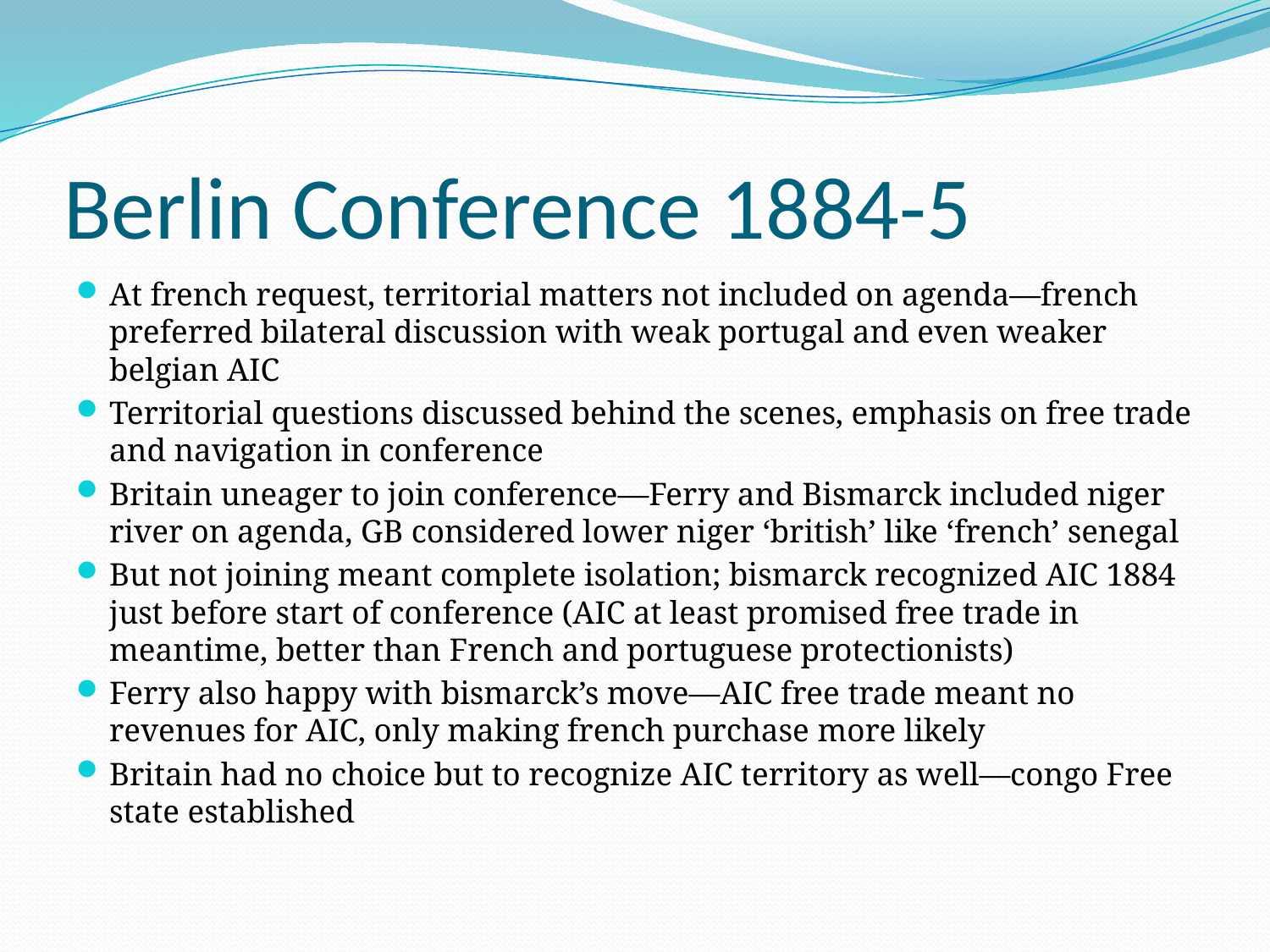

# Berlin Conference 1884-5
At french request, territorial matters not included on agenda—french preferred bilateral discussion with weak portugal and even weaker belgian AIC
Territorial questions discussed behind the scenes, emphasis on free trade and navigation in conference
Britain uneager to join conference—Ferry and Bismarck included niger river on agenda, GB considered lower niger ‘british’ like ‘french’ senegal
But not joining meant complete isolation; bismarck recognized AIC 1884 just before start of conference (AIC at least promised free trade in meantime, better than French and portuguese protectionists)
Ferry also happy with bismarck’s move—AIC free trade meant no revenues for AIC, only making french purchase more likely
Britain had no choice but to recognize AIC territory as well—congo Free state established